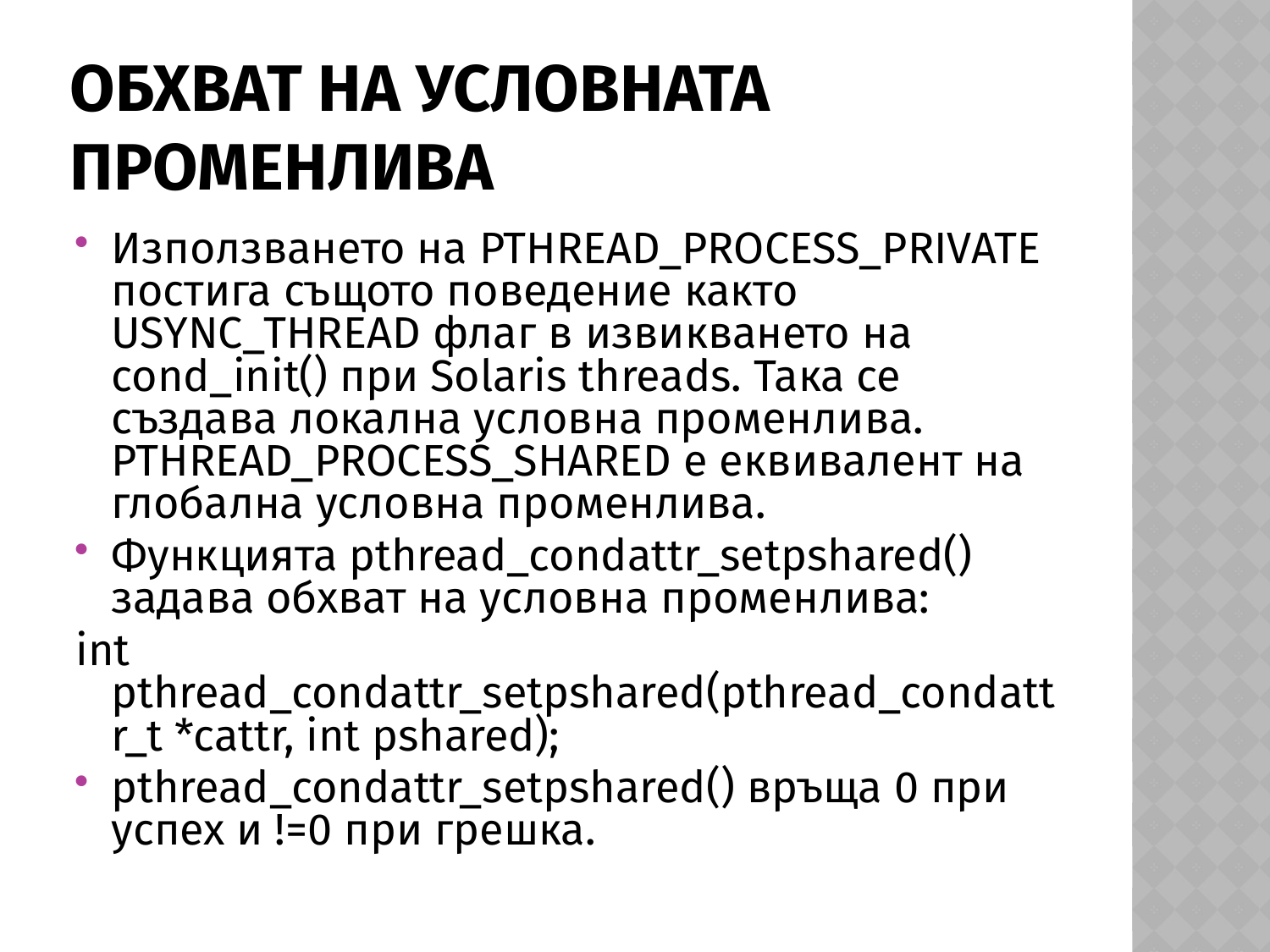

Обхват на условната променлива
Използването на PTHREAD_PROCESS_PRIVATE постига същото поведение както USYNC_THREAD флаг в извикването на cond_init() при Solaris threads. Така се създава локална условна променлива. PTHREAD_PROCESS_SHARED е еквивалент на глобална условна променлива.
Функцията pthread_condattr_setpshared() задава обхват на условна променлива:
int pthread_condattr_setpshared(pthread_condattr_t *cattr, int pshared);
pthread_condattr_setpshared() връща 0 при успех и !=0 при грешка.